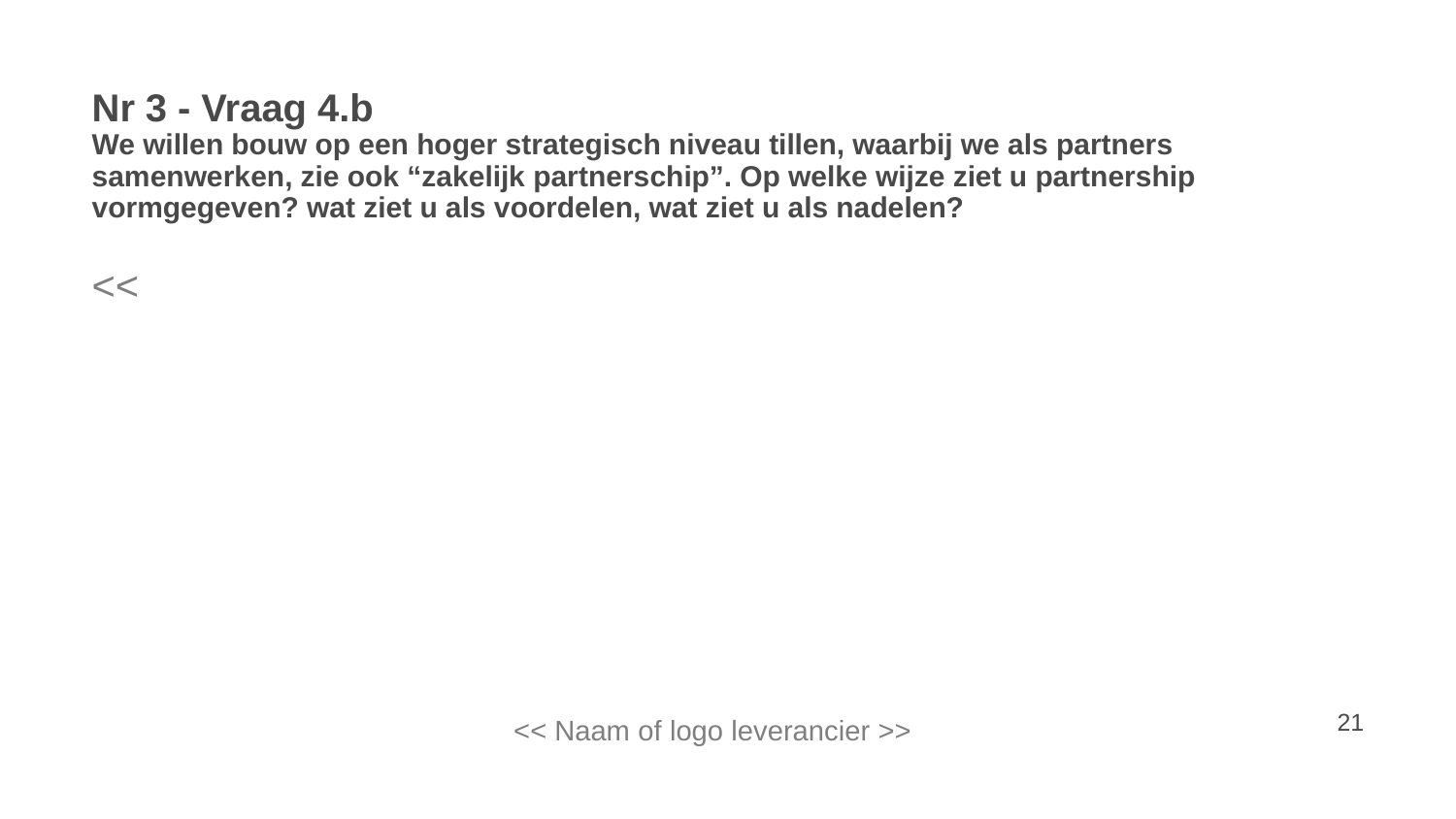

# Nr 3 - Vraag 4.b We willen bouw op een hoger strategisch niveau tillen, waarbij we als partners samenwerken, zie ook “zakelijk partnerschip”. Op welke wijze ziet u partnership vormgegeven? wat ziet u als voordelen, wat ziet u als nadelen?
<<
<< Naam of logo leverancier >>